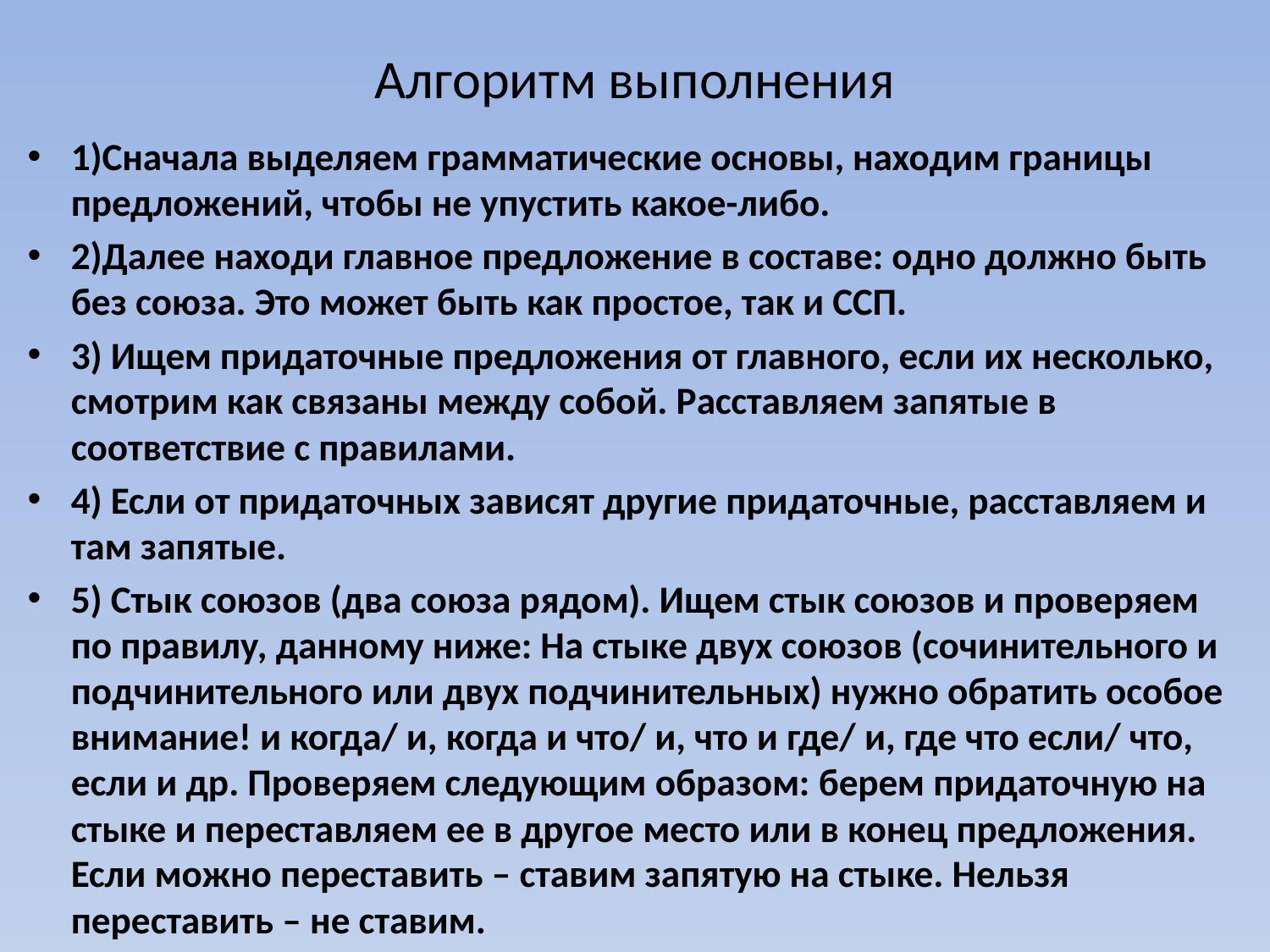

# Алгоритм выполнения
1)Сначала выделяем грамматические основы, находим границы предложений, чтобы не упустить какое-либо.
2)Далее находи главное предложение в составе: одно должно быть без союза. Это может быть как простое, так и ССП.
3) Ищем придаточные предложения от главного, если их несколько, смотрим как связаны между собой. Расставляем запятые в соответствие с правилами.
4) Если от придаточных зависят другие придаточные, расставляем и там запятые.
5) Стык союзов (два союза рядом). Ищем стык союзов и проверяем по правилу, данному ниже: На стыке двух союзов (сочинительного и подчинительного или двух подчинительных) нужно обратить особое внимание! и когда/ и, когда и что/ и, что и где/ и, где что если/ что, если и др. Проверяем следующим образом: берем придаточную на стыке и переставляем ее в другое место или в конец предложения. Если можно переставить – ставим запятую на стыке. Нельзя переставить – не ставим.